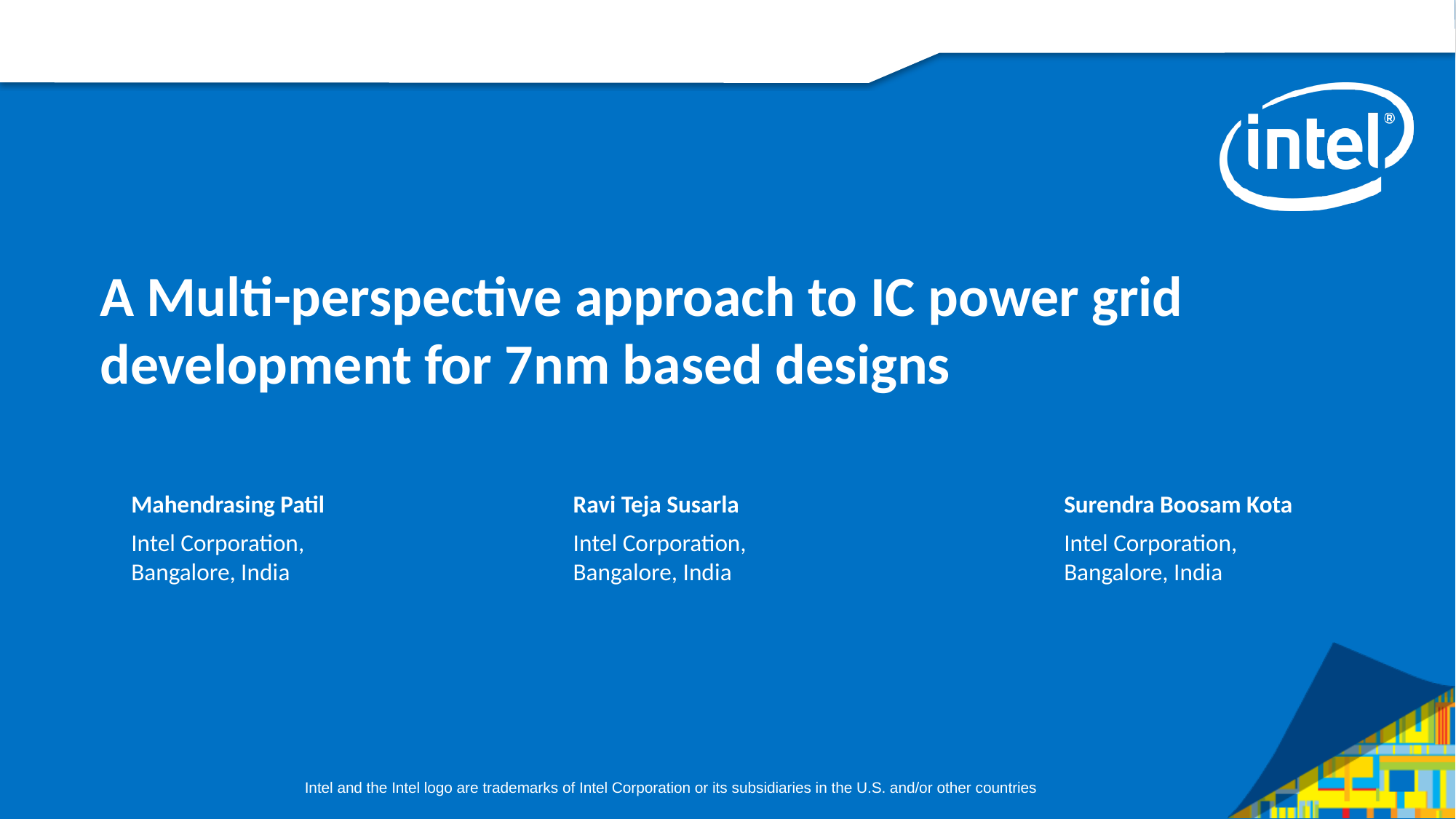

# A Multi-perspective approach to IC power grid development for 7nm based designs

Ravi Teja Susarla
Intel Corporation, Bangalore, India
Mahendrasing Patil
Intel Corporation, Bangalore, India
Surendra Boosam Kota
Intel Corporation, Bangalore, India
Intel and the Intel logo are trademarks of Intel Corporation or its subsidiaries in the U.S. and/or other countries